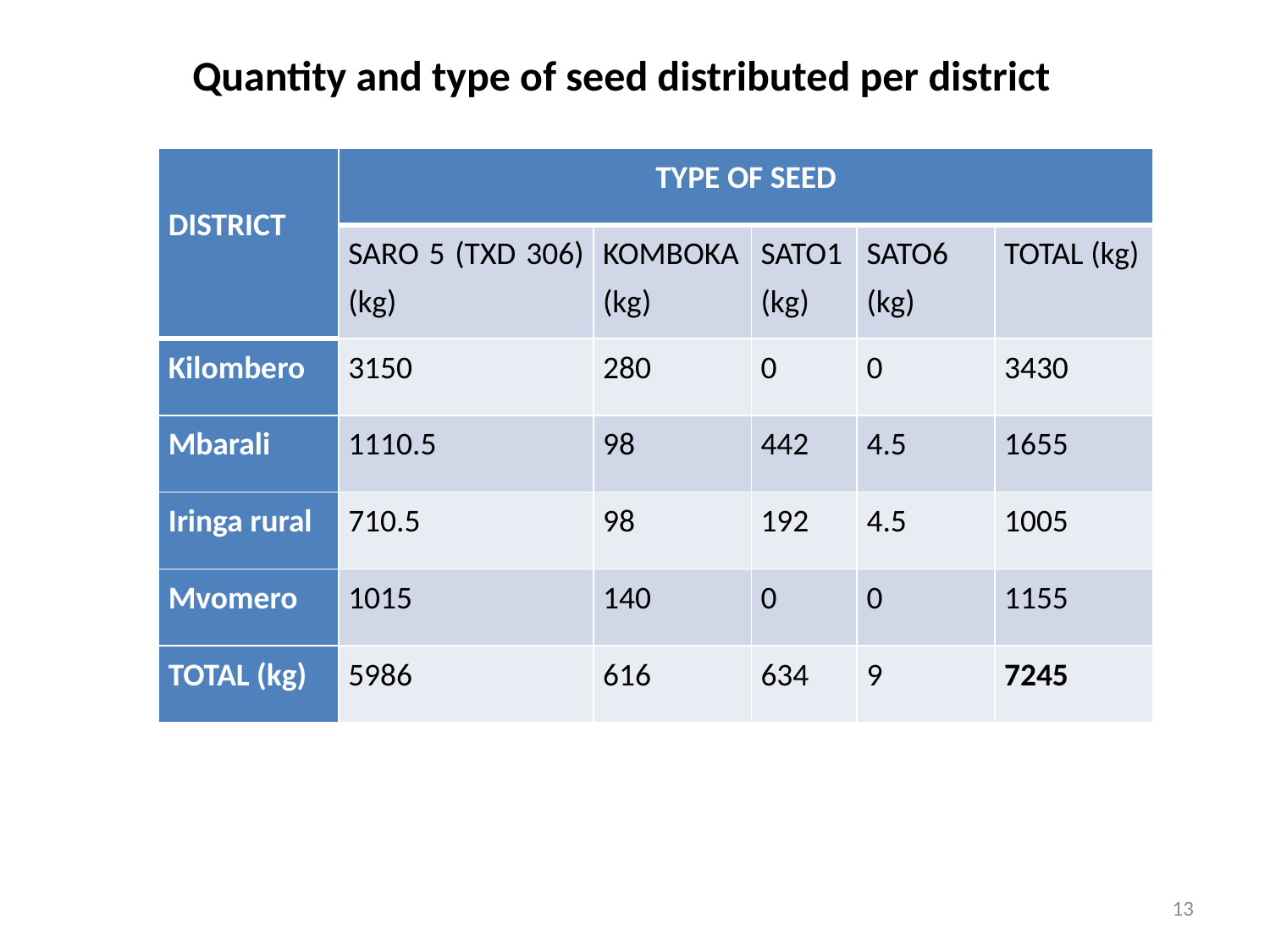

Quantity and type of seed distributed per district
| DISTRICT | TYPE OF SEED |  |  |  |  |
| --- | --- | --- | --- | --- | --- |
|  | SARO 5 (TXD 306) (kg) | KOMBOKA (kg) | SATO1 (kg) | SATO6 (kg) | TOTAL (kg) |
| Kilombero | 3150 | 280 | 0 | 0 | 3430 |
| Mbarali | 1110.5 | 98 | 442 | 4.5 | 1655 |
| Iringa rural | 710.5 | 98 | 192 | 4.5 | 1005 |
| Mvomero | 1015 | 140 | 0 | 0 | 1155 |
| TOTAL (kg) | 5986 | 616 | 634 | 9 | 7245 |
13